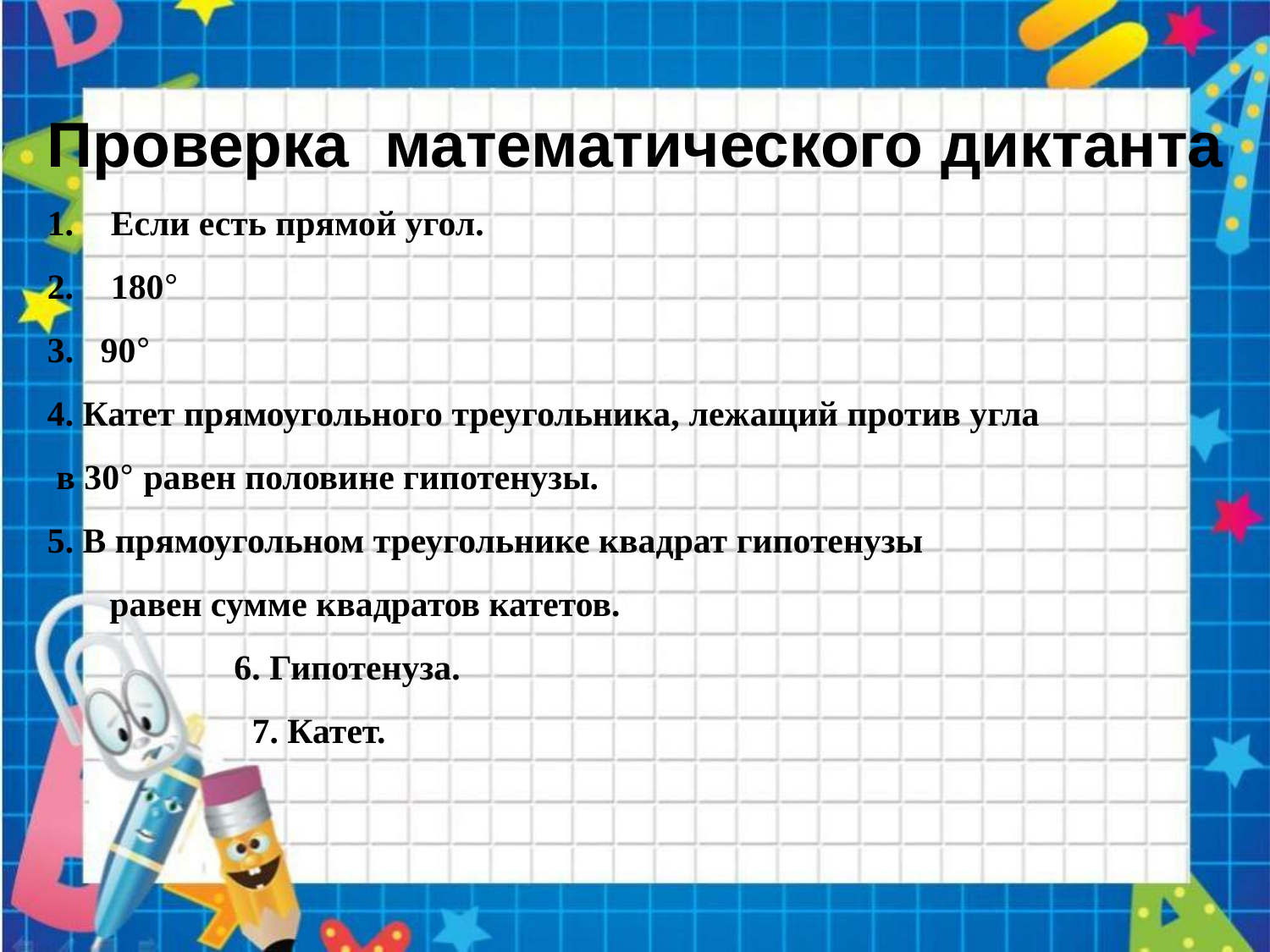

Проверка  математического диктанта
Если есть прямой угол.
180°
3.   90°
4. Катет прямоугольного треугольника, лежащий против угла
 в 30° равен половине гипотенузы.
5. В прямоугольном треугольнике квадрат гипотенузы
       равен сумме квадратов катетов.
                     6. Гипотенуза.
                       7. Катет.